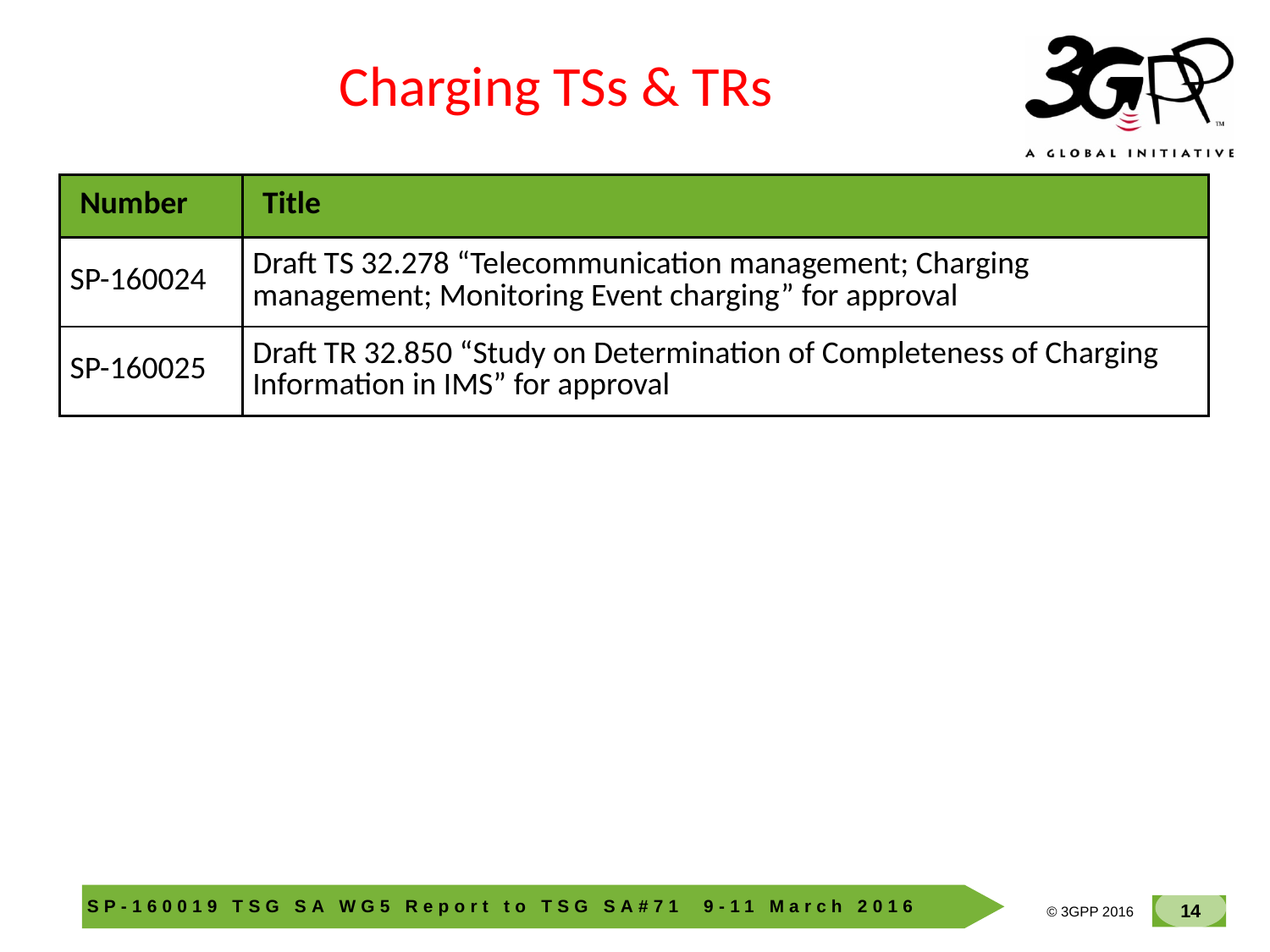

Charging TSs & TRs
| Number | Title |
| --- | --- |
| SP-160024 | Draft TS 32.278 “Telecommunication management; Charging management; Monitoring Event charging” for approval |
| SP-160025 | Draft TR 32.850 “Study on Determination of Completeness of Charging Information in IMS” for approval |